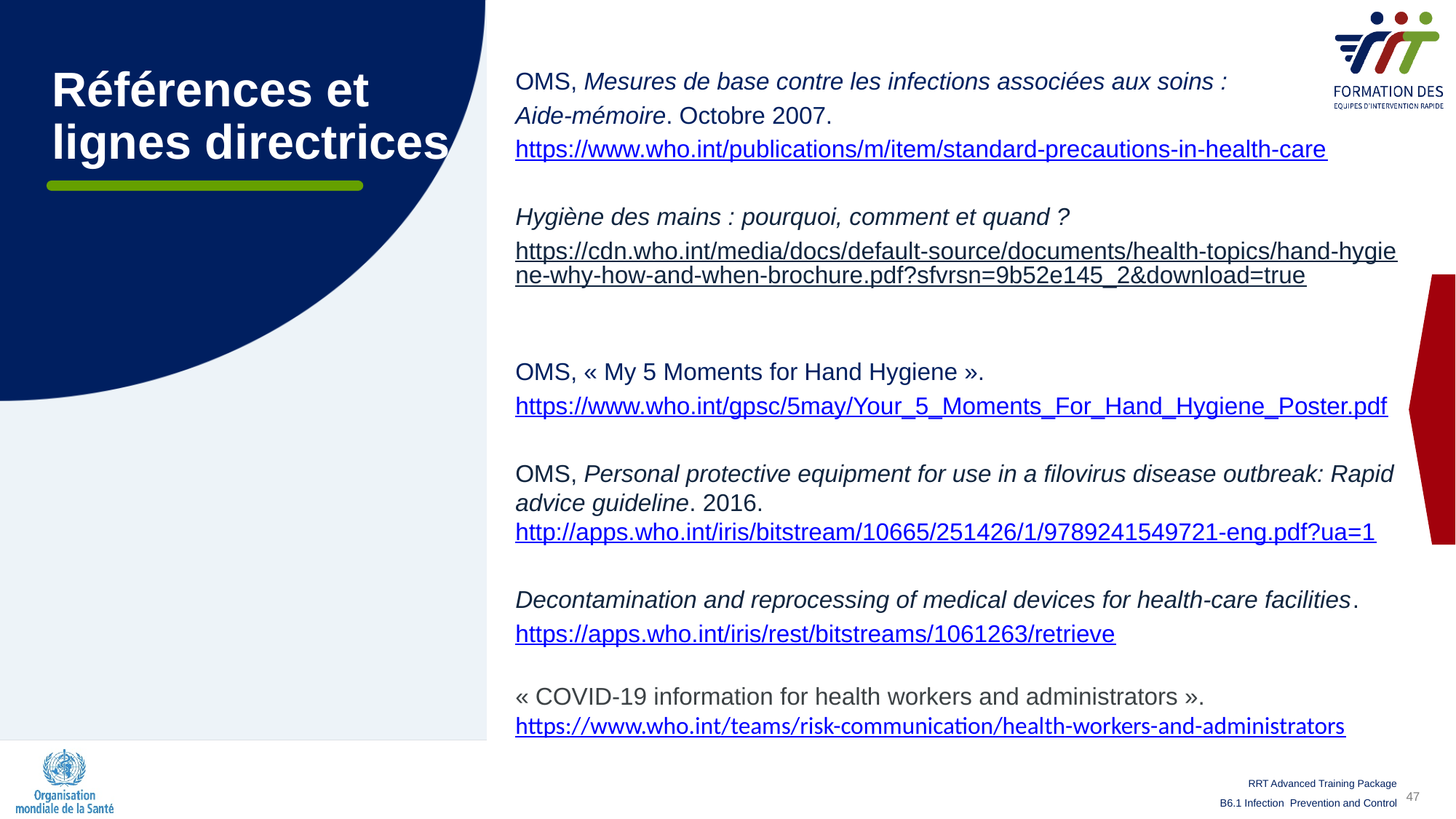

Références et lignes directrices
OMS, Mesures de base contre les infections associées aux soins :
Aide-mémoire. Octobre 2007.
https://www.who.int/publications/m/item/standard-precautions-in-health-care

Hygiène des mains : pourquoi, comment et quand ?
https://cdn.who.int/media/docs/default-source/documents/health-topics/hand-hygiene-why-how-and-when-brochure.pdf?sfvrsn=9b52e145_2&download=true

OMS, « My 5 Moments for Hand Hygiene ».
https://www.who.int/gpsc/5may/Your_5_Moments_For_Hand_Hygiene_Poster.pdf

OMS, Personal protective equipment for use in a filovirus disease outbreak: Rapid advice guideline. 2016. http://apps.who.int/iris/bitstream/10665/251426/1/9789241549721-eng.pdf?ua=1

Decontamination and reprocessing of medical devices for health-care facilities.
https://apps.who.int/iris/rest/bitstreams/1061263/retrieve

« COVID-19 information for health workers and administrators ».
https://www.who.int/teams/risk-communication/health-workers-and-administrators